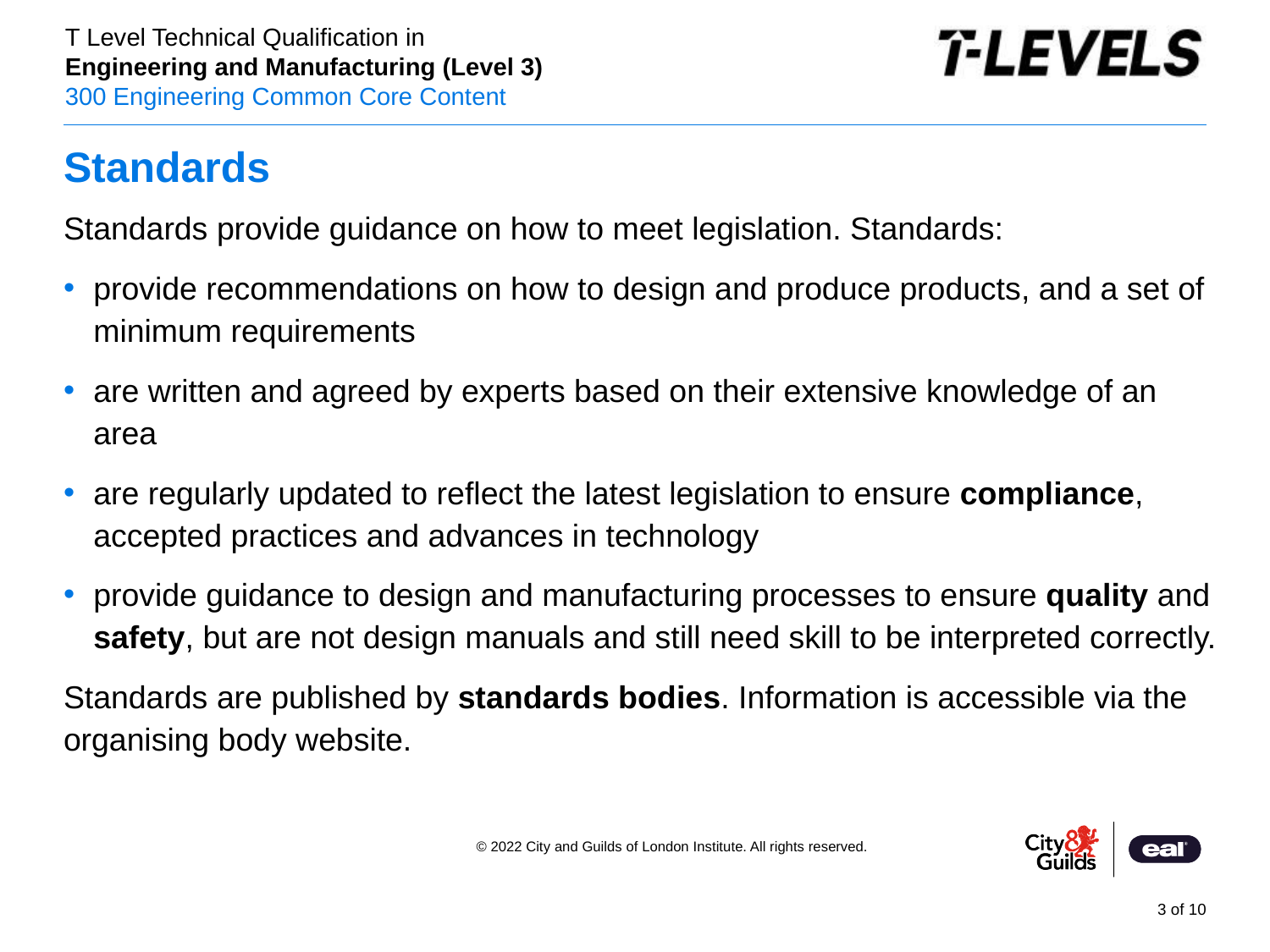

# Standards
Standards provide guidance on how to meet legislation. Standards:
provide recommendations on how to design and produce products, and a set of minimum requirements
are written and agreed by experts based on their extensive knowledge of an area
are regularly updated to reflect the latest legislation to ensure compliance, accepted practices and advances in technology
provide guidance to design and manufacturing processes to ensure quality and safety, but are not design manuals and still need skill to be interpreted correctly.
Standards are published by standards bodies. Information is accessible via the organising body website.